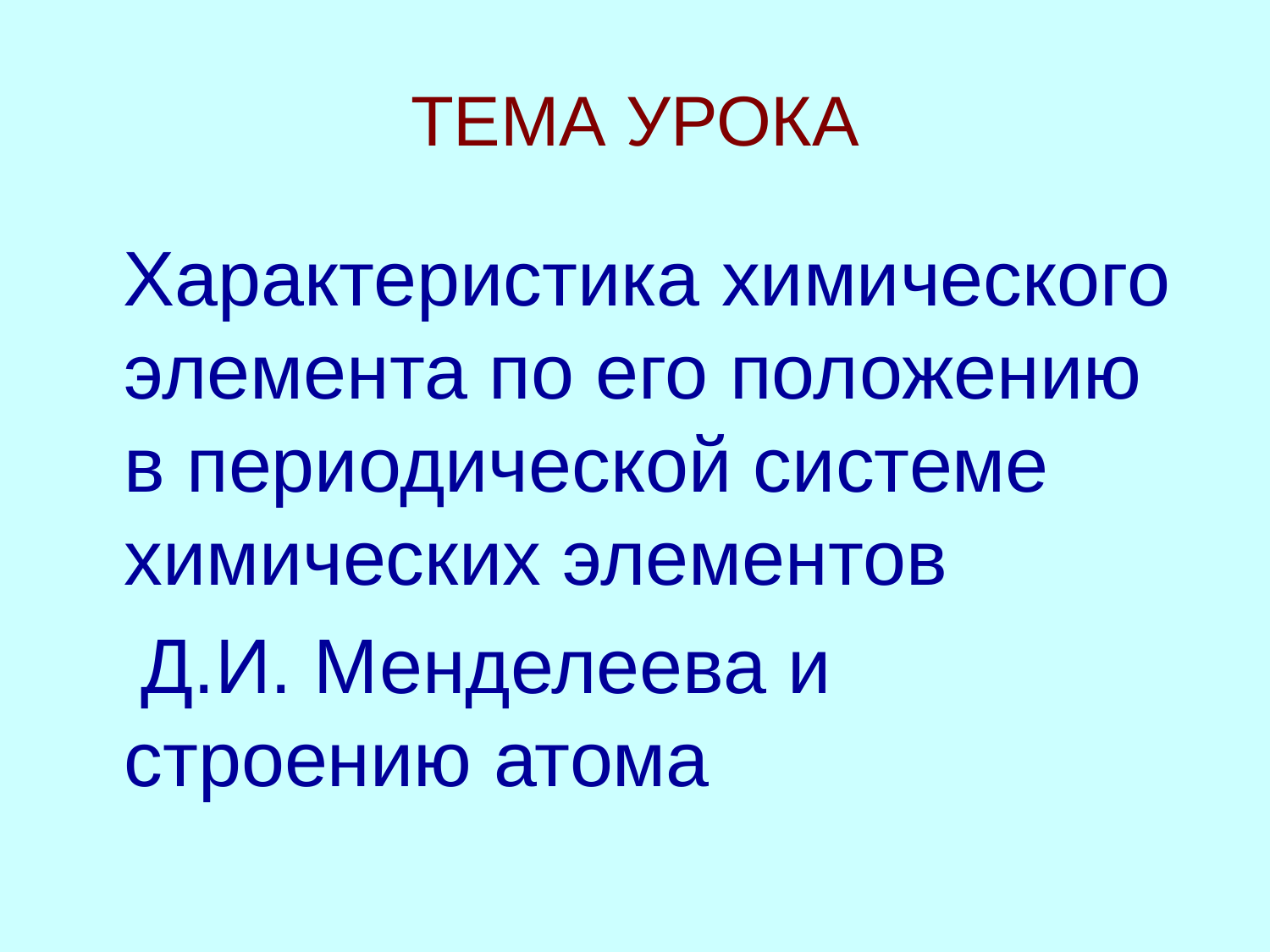

# ТЕМА УРОКА
   Характеристика химического элемента по его положению в периодической системе химических элементов
   Д.И. Менделеева и строению атома